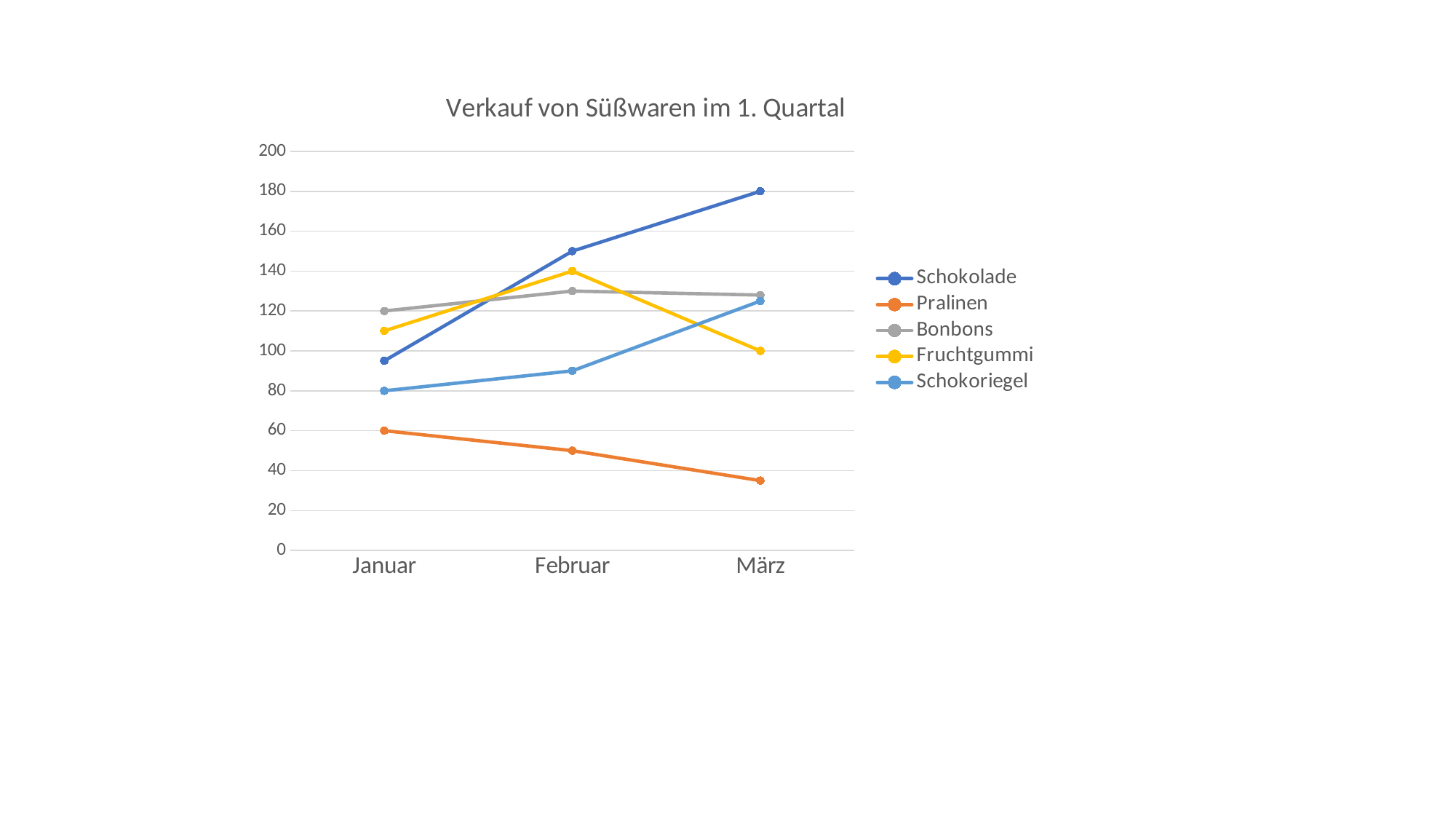

### Chart: Verkauf von Süßwaren im 1. Quartal

| Category | Schokolade | Pralinen | Bonbons | Fruchtgummi | Schokoriegel |
|---|---|---|---|---|---|
| Januar | 95.0 | 60.0 | 120.0 | 110.0 | 80.0 |
| Februar | 150.0 | 50.0 | 130.0 | 140.0 | 90.0 |
| März | 180.0 | 35.0 | 128.0 | 100.0 | 125.0 |